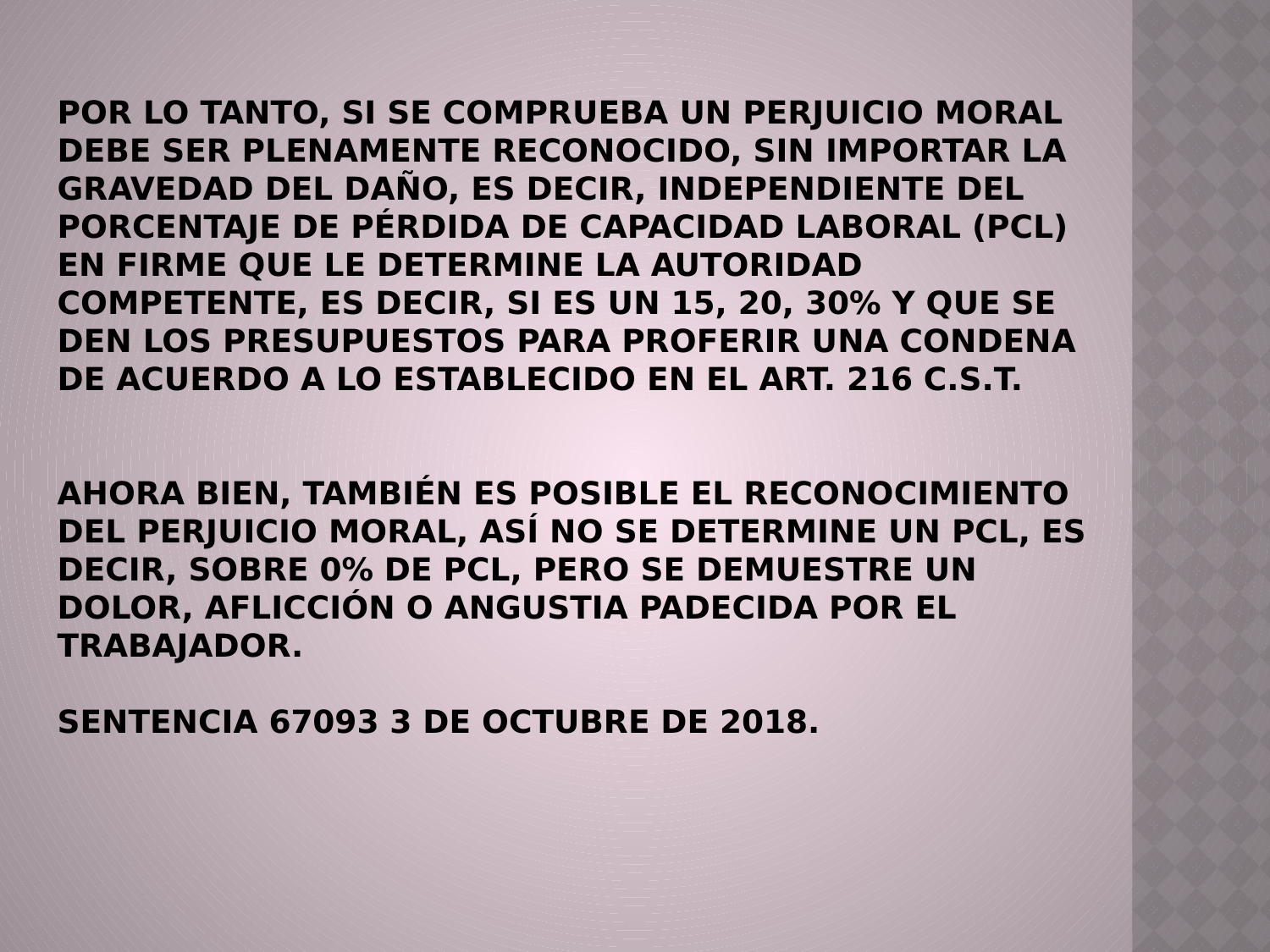

POR LO TANTO, SI SE COMPRUEBA UN PERJUICIO MORAL  DEBE SER PLENAMENTE RECONOCIDO, SIN IMPORTAR LA GRAVEDAD DEL DAÑO, ES DECIR, INDEPENDIENTE DEL PORCENTAJE DE PÉRDIDA DE CAPACIDAD LABORAL (PCL) EN FIRME QUE LE DETERMINE LA AUTORIDAD COMPETENTE, ES DECIR, SI ES UN 15, 20, 30% Y QUE SE DEN LOS PRESUPUESTOS PARA PROFERIR UNA CONDENA DE ACUERDO A LO ESTABLECIDO EN EL ART. 216 C.S.T.

AHORA BIEN, TAMBIÉN ES POSIBLE EL RECONOCIMIENTO DEL PERJUICIO MORAL, ASÍ NO SE DETERMINE UN PCL, ES DECIR, SOBRE 0% DE PCL, PERO SE DEMUESTRE UN DOLOR, AFLICCIÓN O ANGUSTIA PADECIDA POR EL TRABAJADOR.

SENTENCIA 67093 3 DE OCTUBRE DE 2018.